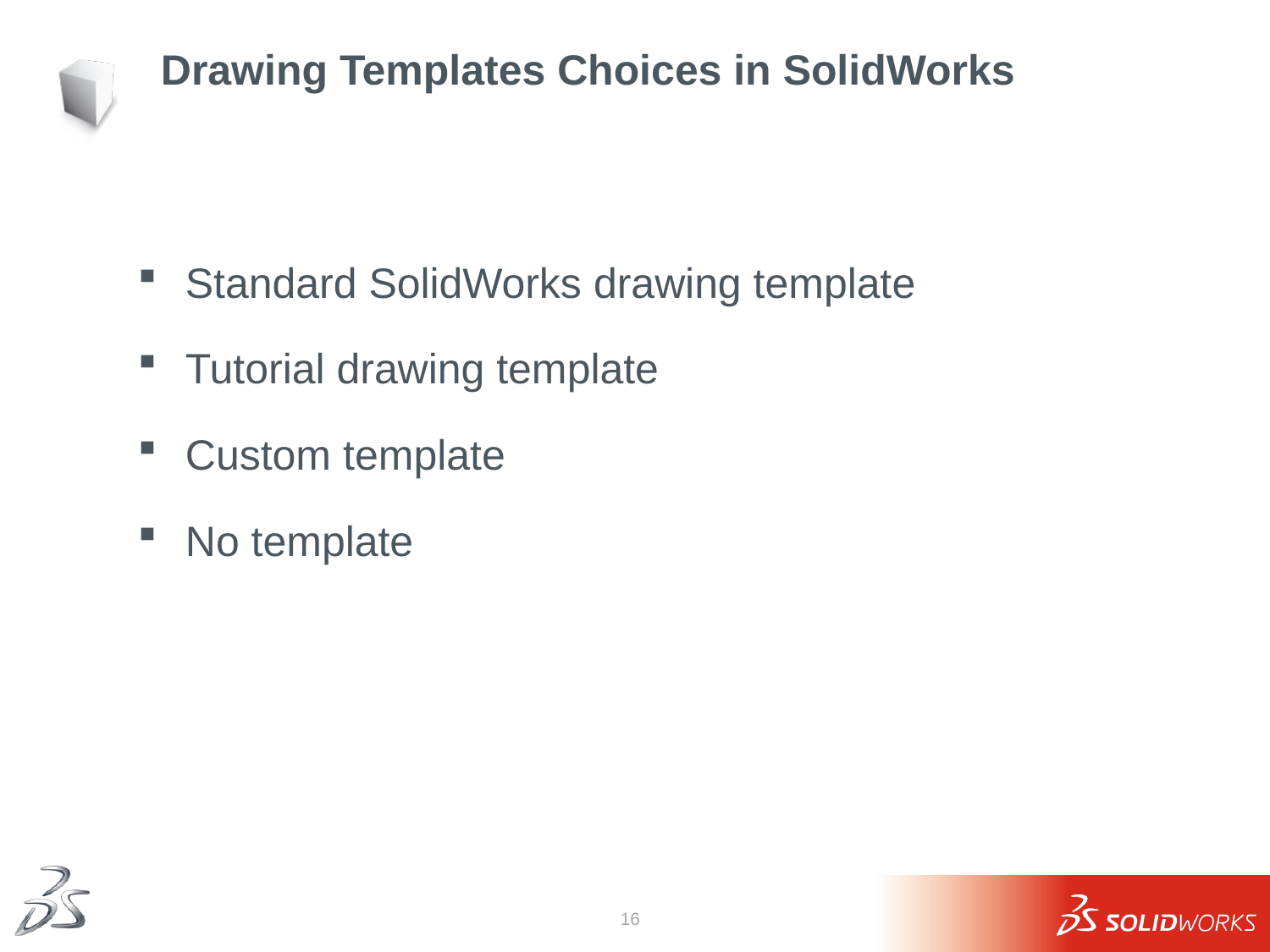

# Drawing Templates Choices in SolidWorks
Standard SolidWorks drawing template
Tutorial drawing template
Custom template
No template